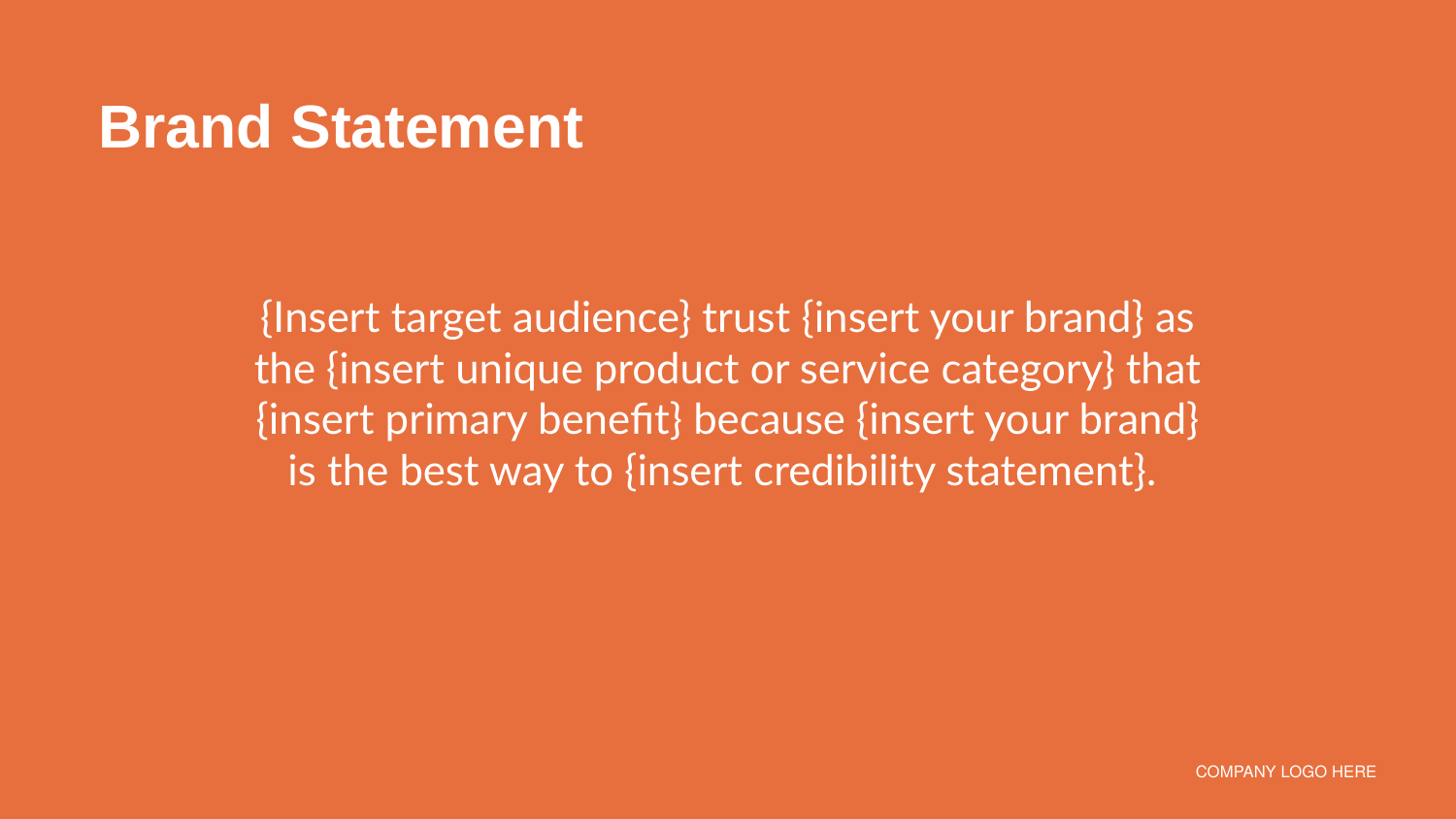

Brand Statement
{Insert target audience} trust {insert your brand} as the {insert unique product or service category} that {insert primary benefit} because {insert your brand} is the best way to {insert credibility statement}.
COMPANY LOGO HERE